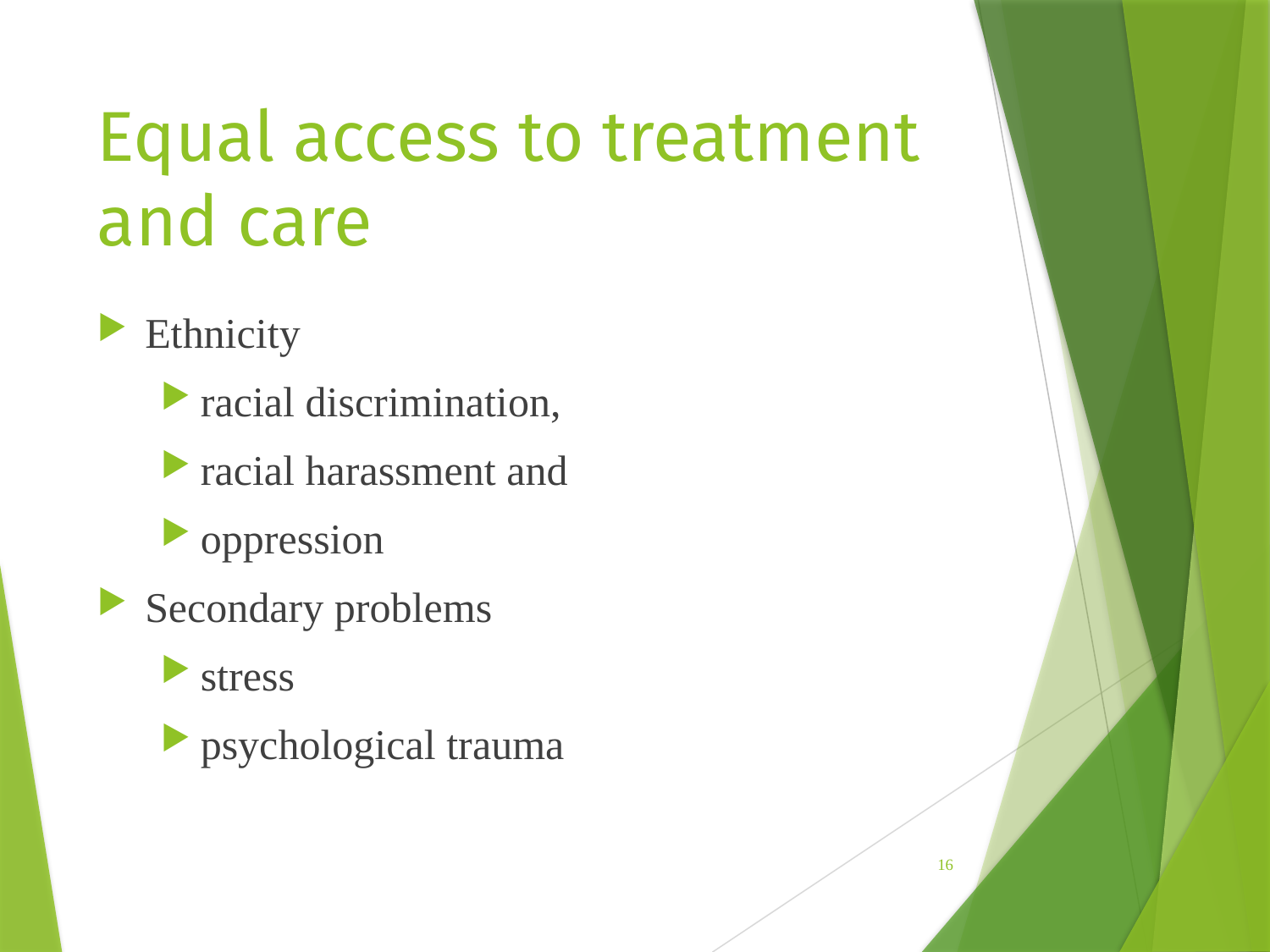

# Equal access to treatment and care
Ethnicity
racial discrimination,
racial harassment and
oppression
Secondary problems
stress
psychological trauma
16